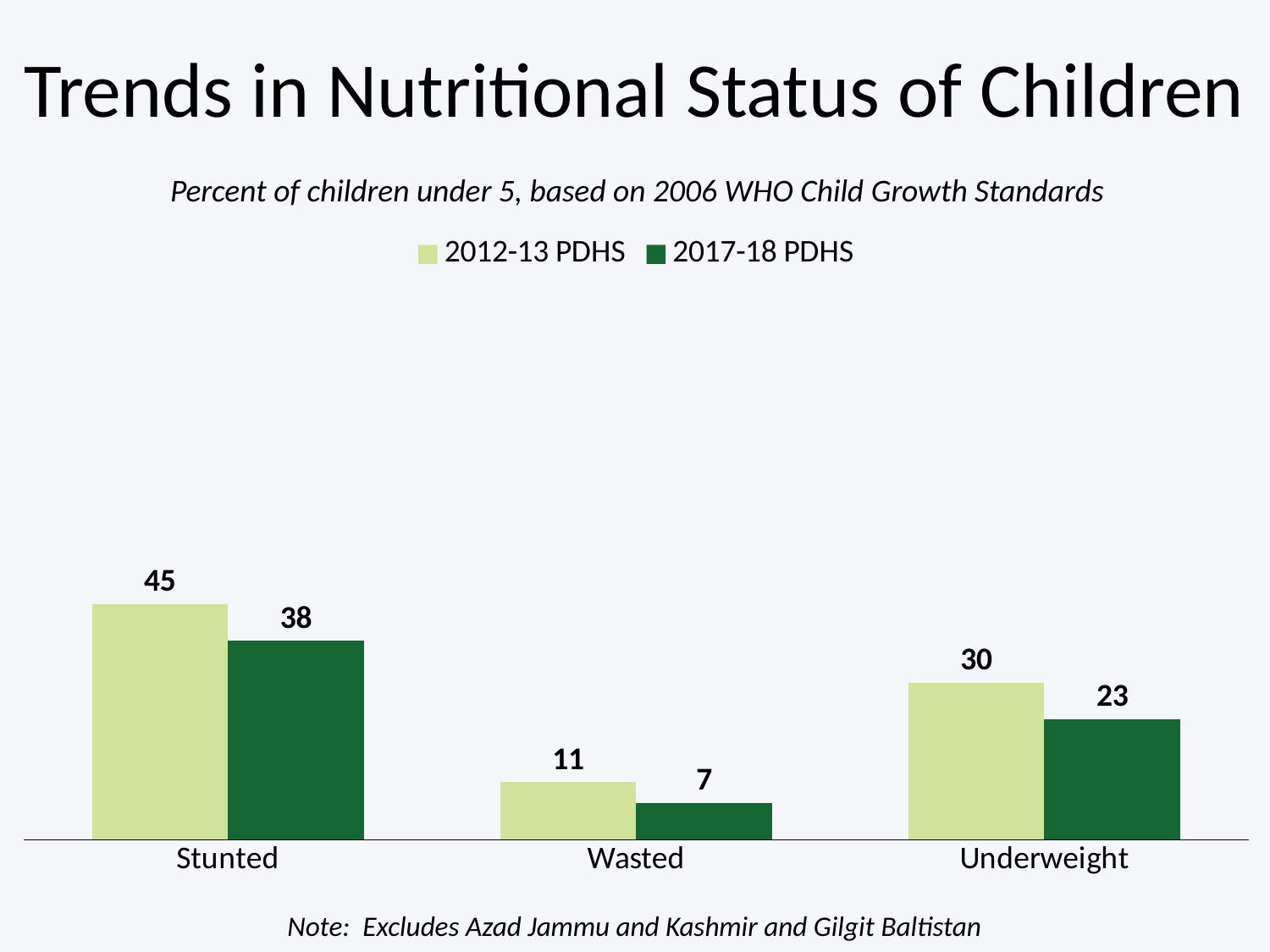

# Trends in Nutritional Status of Children
Percent of children under 5, based on 2006 WHO Child Growth Standards

### Chart

| Category | 2012-13 PDHS | 2017-18 PDHS |
|---|---|---|
| Stunted | 45.0 | 38.0 |
| Wasted | 11.0 | 7.0 |
| Underweight | 30.0 | 23.0 |
Note:  Excludes Azad Jammu and Kashmir and Gilgit Baltistan